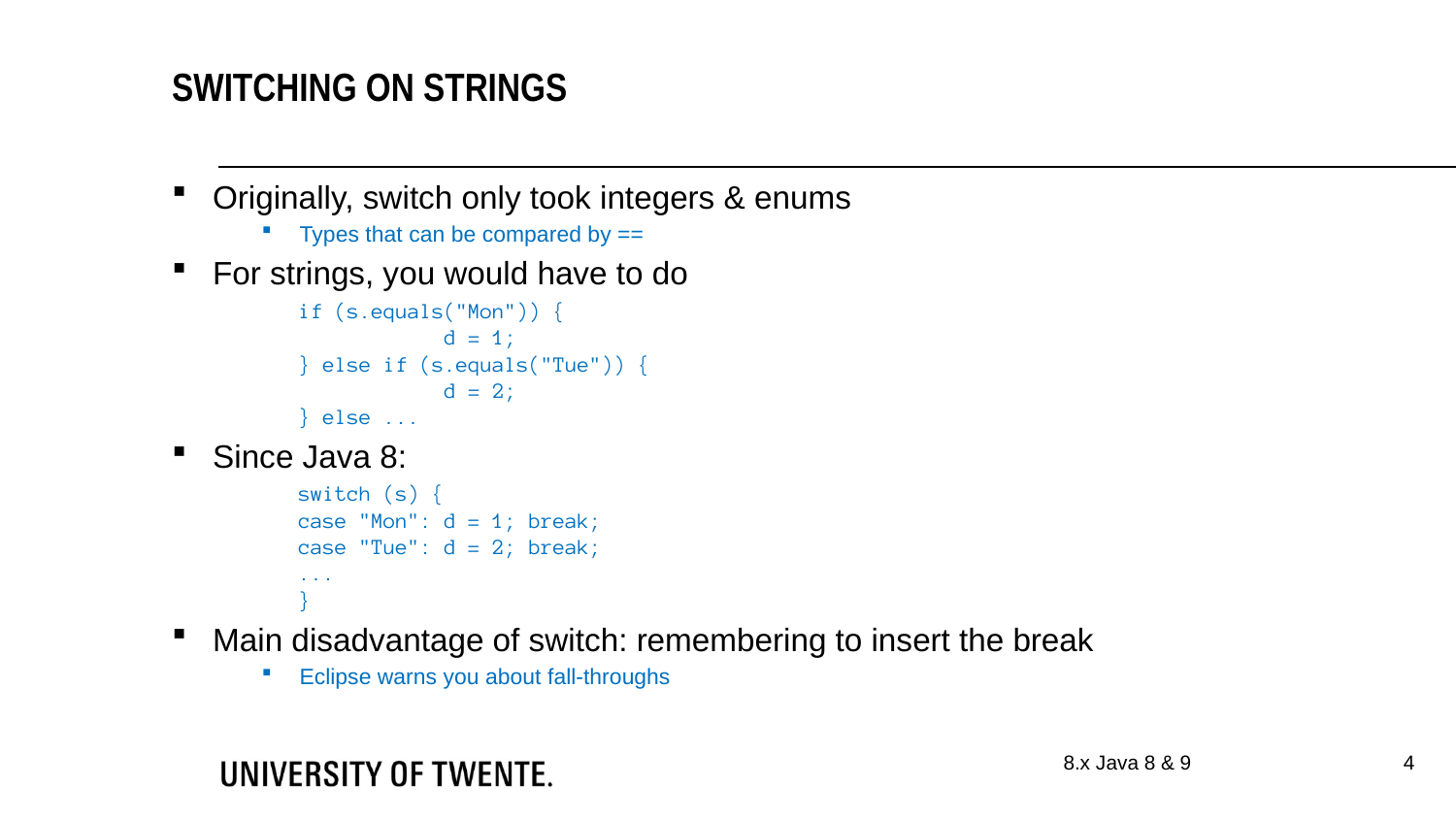

switching on strings
Originally, switch only took integers & enums
Types that can be compared by ==
For strings, you would have to do
if (s.equals("Mon")) {
	d = 1;
} else if (s.equals("Tue")) {
	d = 2;
} else ...
Since Java 8:
switch (s) {
case "Mon": d = 1; break;
case "Tue": d = 2; break;
...
}
Main disadvantage of switch: remembering to insert the break
Eclipse warns you about fall-throughs
4
8.x Java 8 & 9